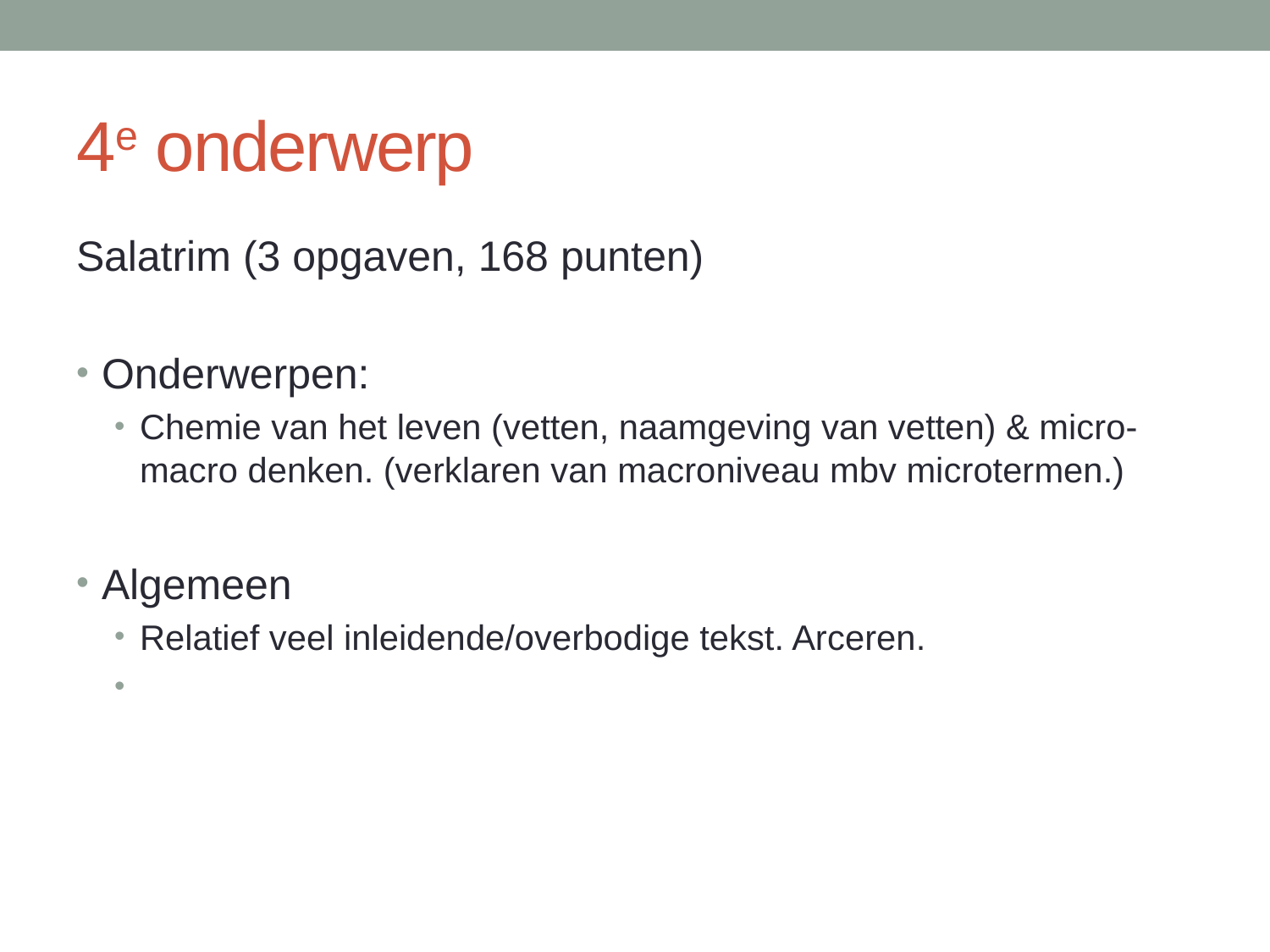

# 4e onderwerp
Salatrim (3 opgaven, 168 punten)

Onderwerpen:
Chemie van het leven (vetten, naamgeving van vetten) & micro- macro denken. (verklaren van macroniveau mbv microtermen.)

Algemeen
Relatief veel inleidende/overbodige tekst. Arceren.